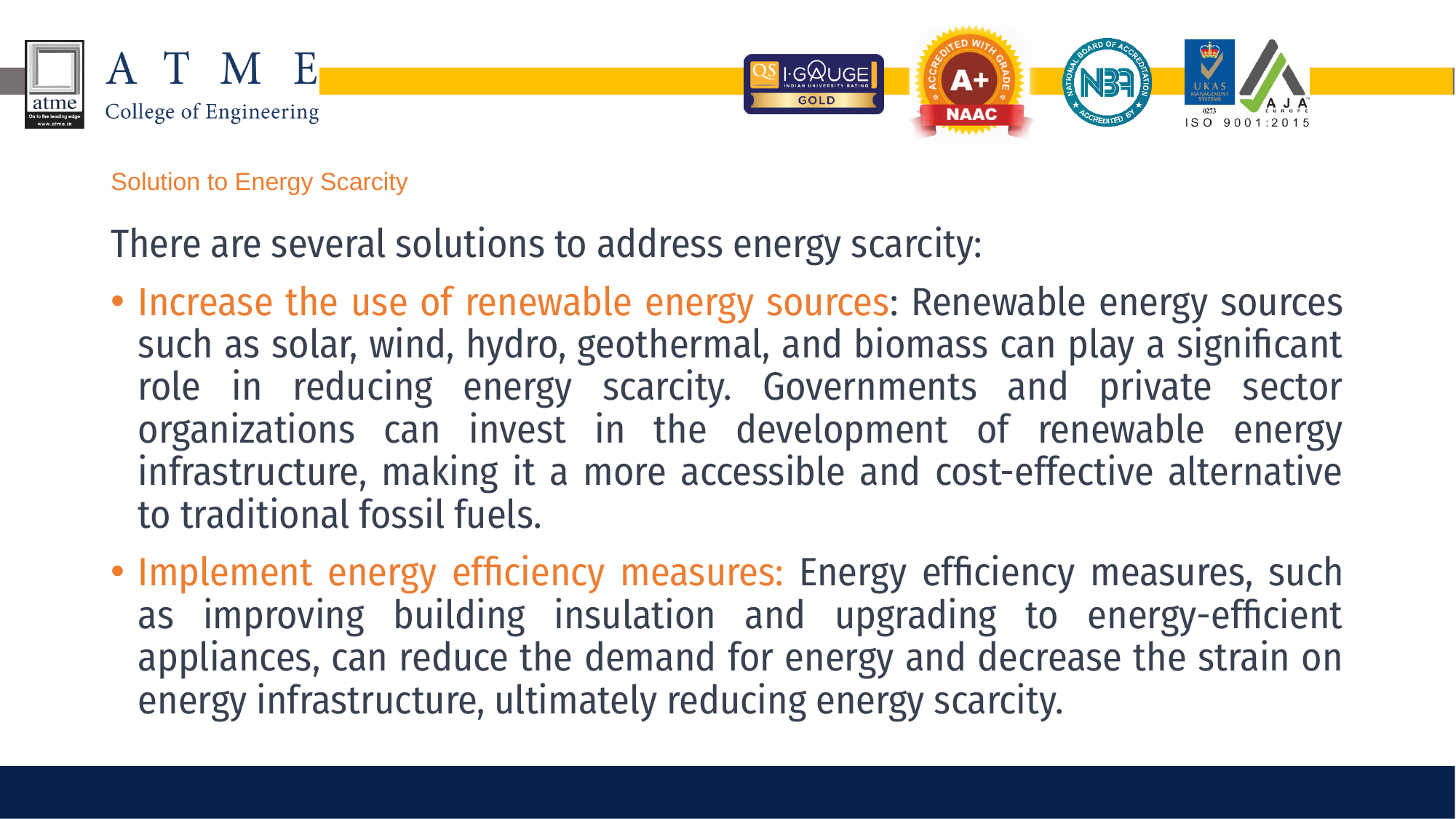

# Solution to Energy Scarcity
There are several solutions to address energy scarcity:
Increase the use of renewable energy sources: Renewable energy sources such as solar, wind, hydro, geothermal, and biomass can play a significant role in reducing energy scarcity. Governments and private sector organizations can invest in the development of renewable energy infrastructure, making it a more accessible and cost-effective alternative to traditional fossil fuels.
Implement energy efficiency measures: Energy efficiency measures, such as improving building insulation and upgrading to energy-efficient appliances, can reduce the demand for energy and decrease the strain on energy infrastructure, ultimately reducing energy scarcity.